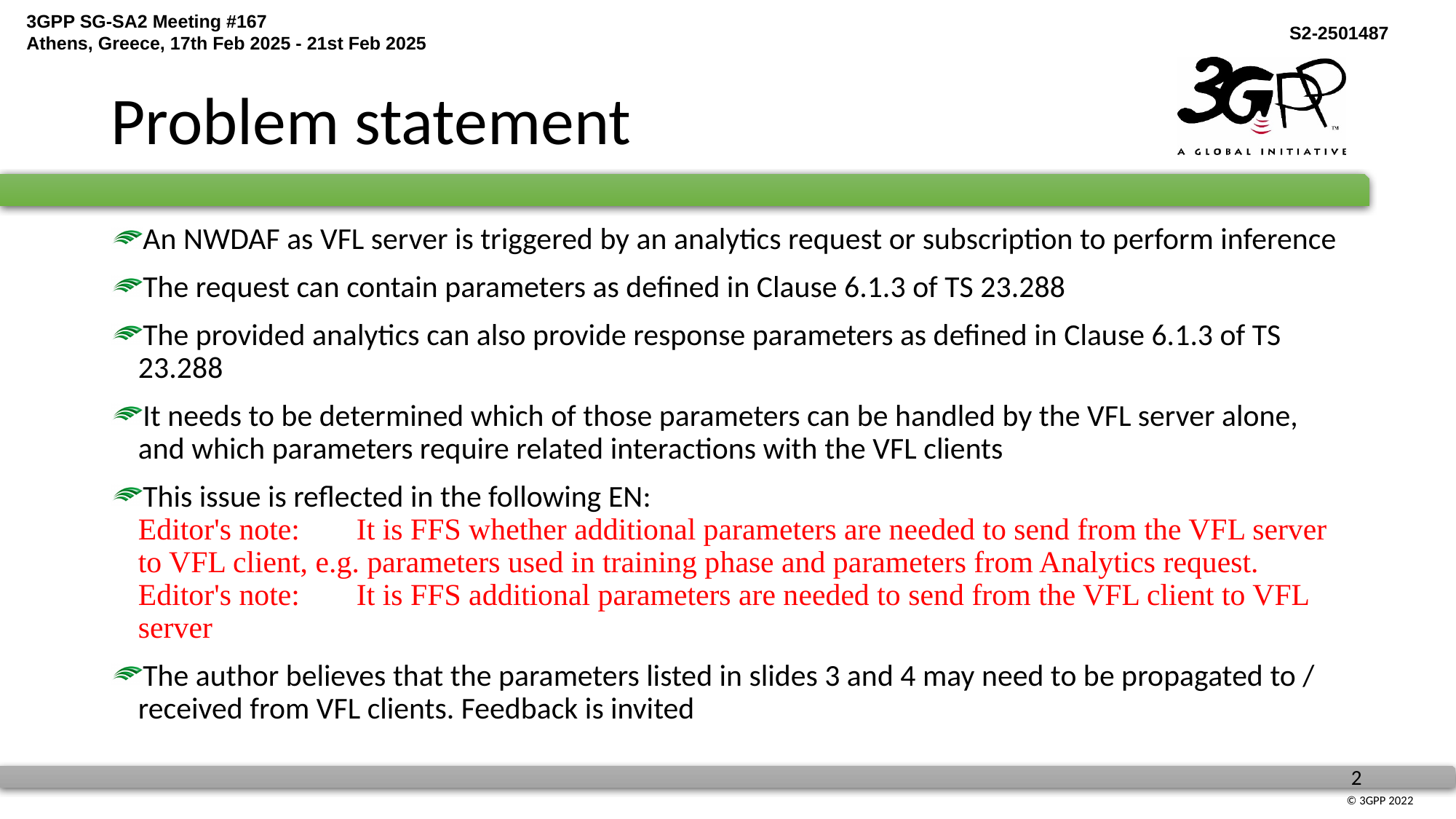

# Problem statement
An NWDAF as VFL server is triggered by an analytics request or subscription to perform inference
The request can contain parameters as defined in Clause 6.1.3 of TS 23.288
The provided analytics can also provide response parameters as defined in Clause 6.1.3 of TS 23.288
It needs to be determined which of those parameters can be handled by the VFL server alone, and which parameters require related interactions with the VFL clients
This issue is reflected in the following EN:
Editor's note:	It is FFS whether additional parameters are needed to send from the VFL server to VFL client, e.g. parameters used in training phase and parameters from Analytics request.
Editor's note:	It is FFS additional parameters are needed to send from the VFL client to VFL server
The author believes that the parameters listed in slides 3 and 4 may need to be propagated to / received from VFL clients. Feedback is invited